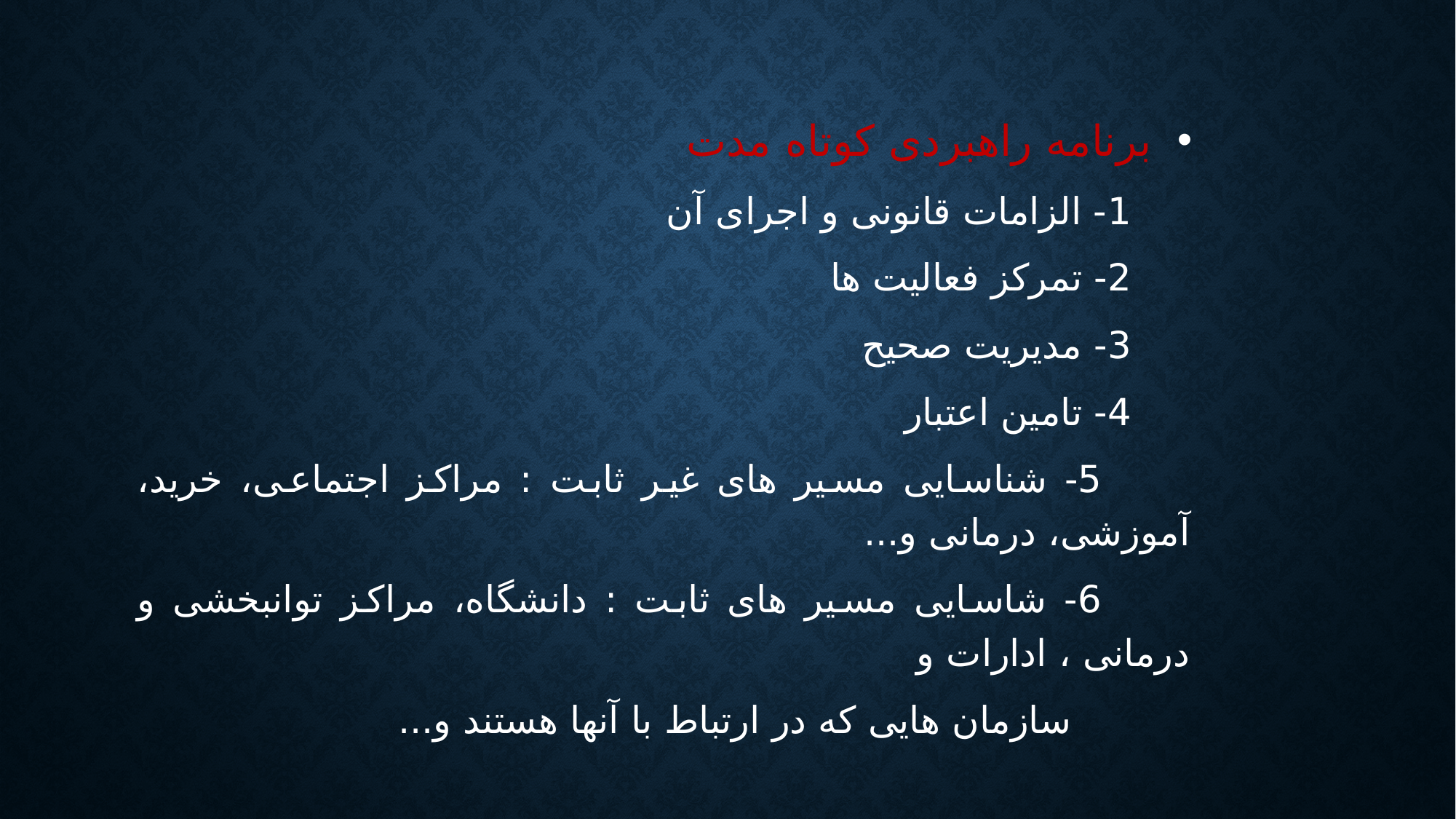

برنامه راهبردی کوتاه مدت
     1- الزامات قانونی و اجرای آن
     2- تمرکز فعالیت ها
     3- مدیریت صحیح
     4- تامین اعتبار
     5- شناسایی مسیر های غیر ثابت : مراکز اجتماعی، خرید، آموزشی، درمانی و...
     6- شاسایی مسیر های ثابت : دانشگاه، مراکز توانبخشی و درمانی ، ادارات و
          سازمان هایی که در ارتباط با آنها هستند و...